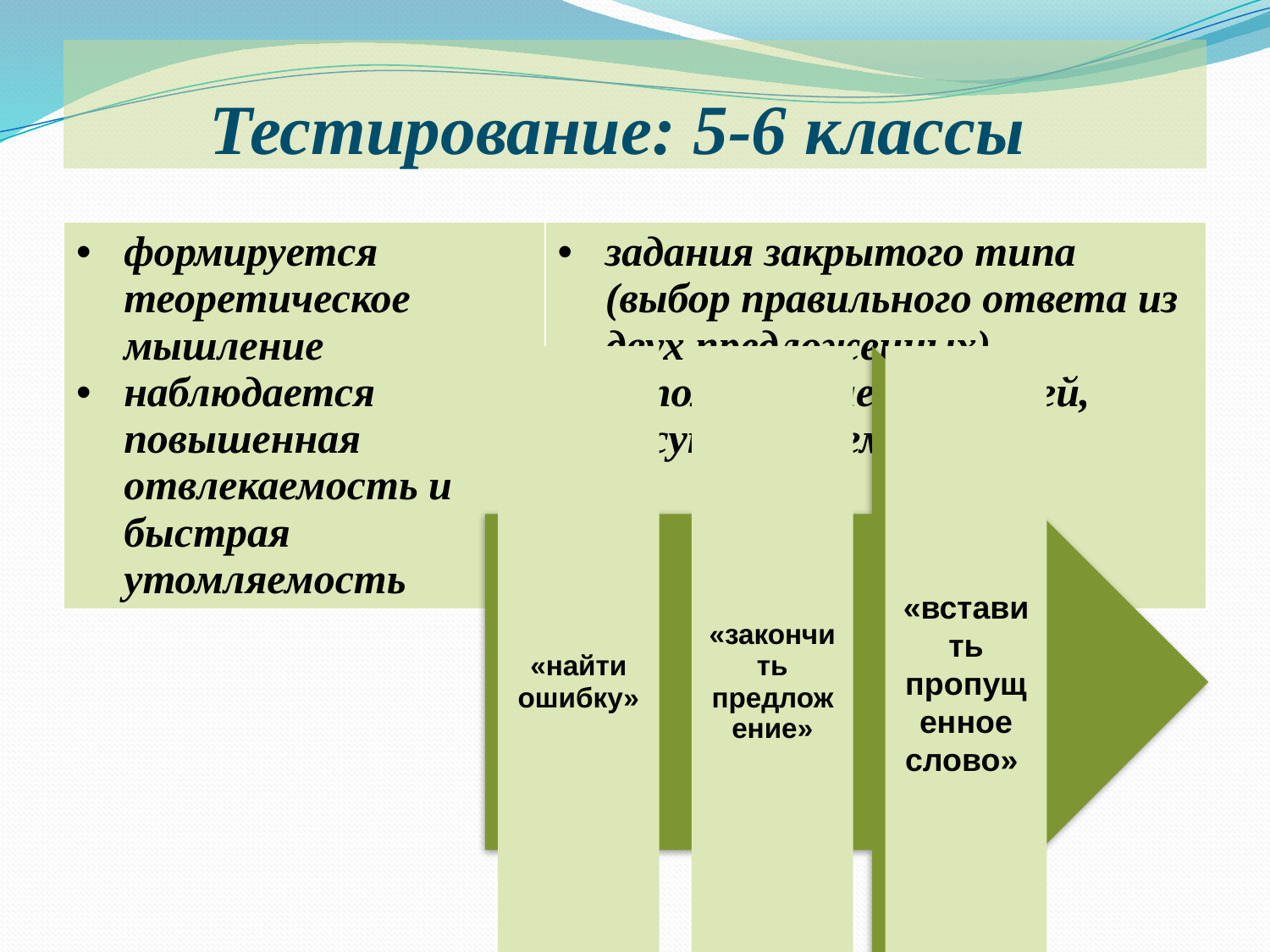

# Тестирование: 5-6 классы
| формируется теоретическое мышление наблюдается повышенная отвлекаемость и быстрая утомляемость | задания закрытого типа (выбор правильного ответа из двух предложенных) использование чертежей, рисунков, схем |
| --- | --- |
«найти ошибку»
«закончить предложение»
«вставить пропущенное слово»